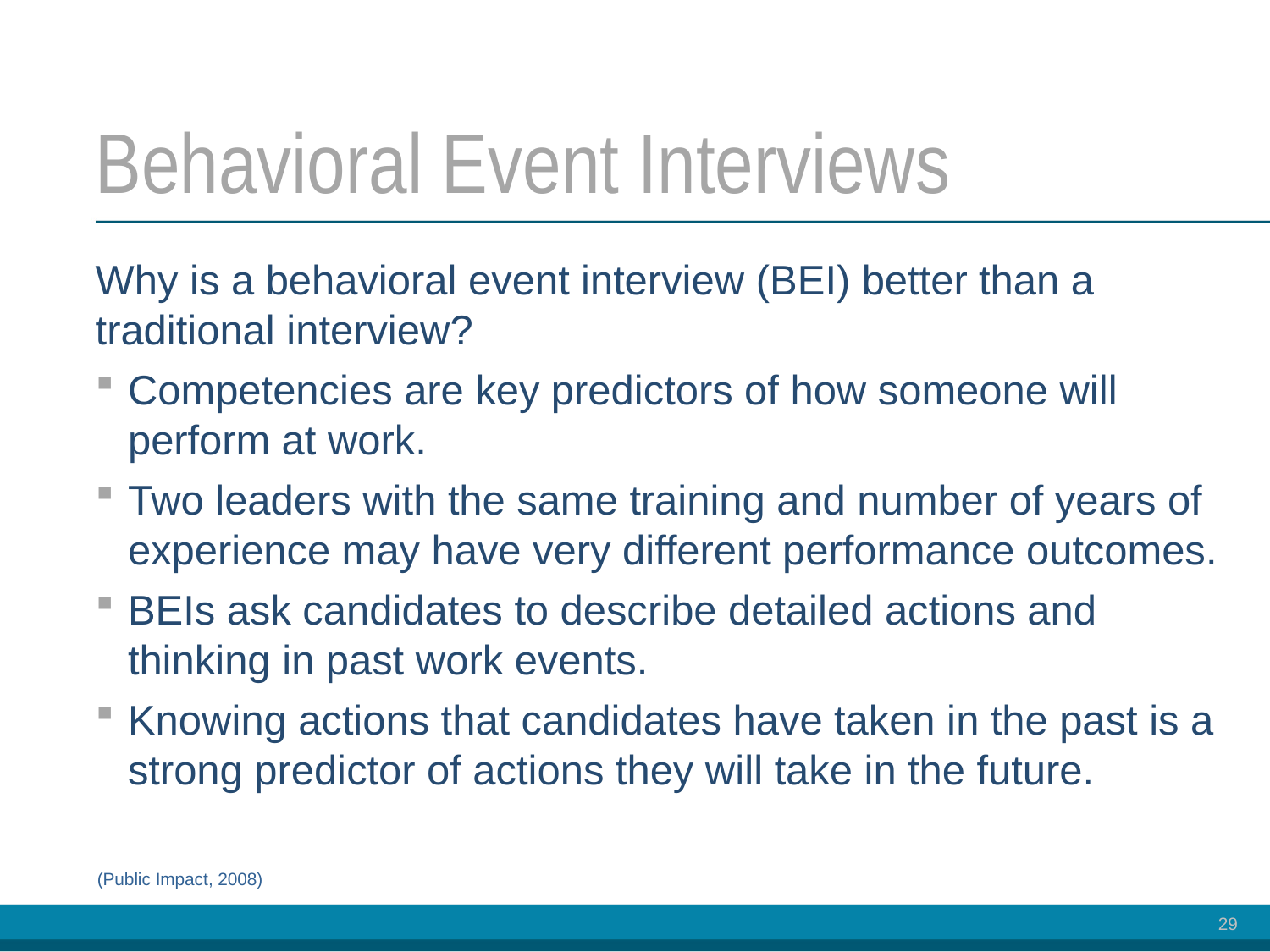

# Behavioral Event Interviews
Why is a behavioral event interview (BEI) better than a traditional interview?
Competencies are key predictors of how someone will perform at work.
Two leaders with the same training and number of years of experience may have very different performance outcomes.
BEIs ask candidates to describe detailed actions and thinking in past work events.
Knowing actions that candidates have taken in the past is a strong predictor of actions they will take in the future.
(Public Impact, 2008)
29